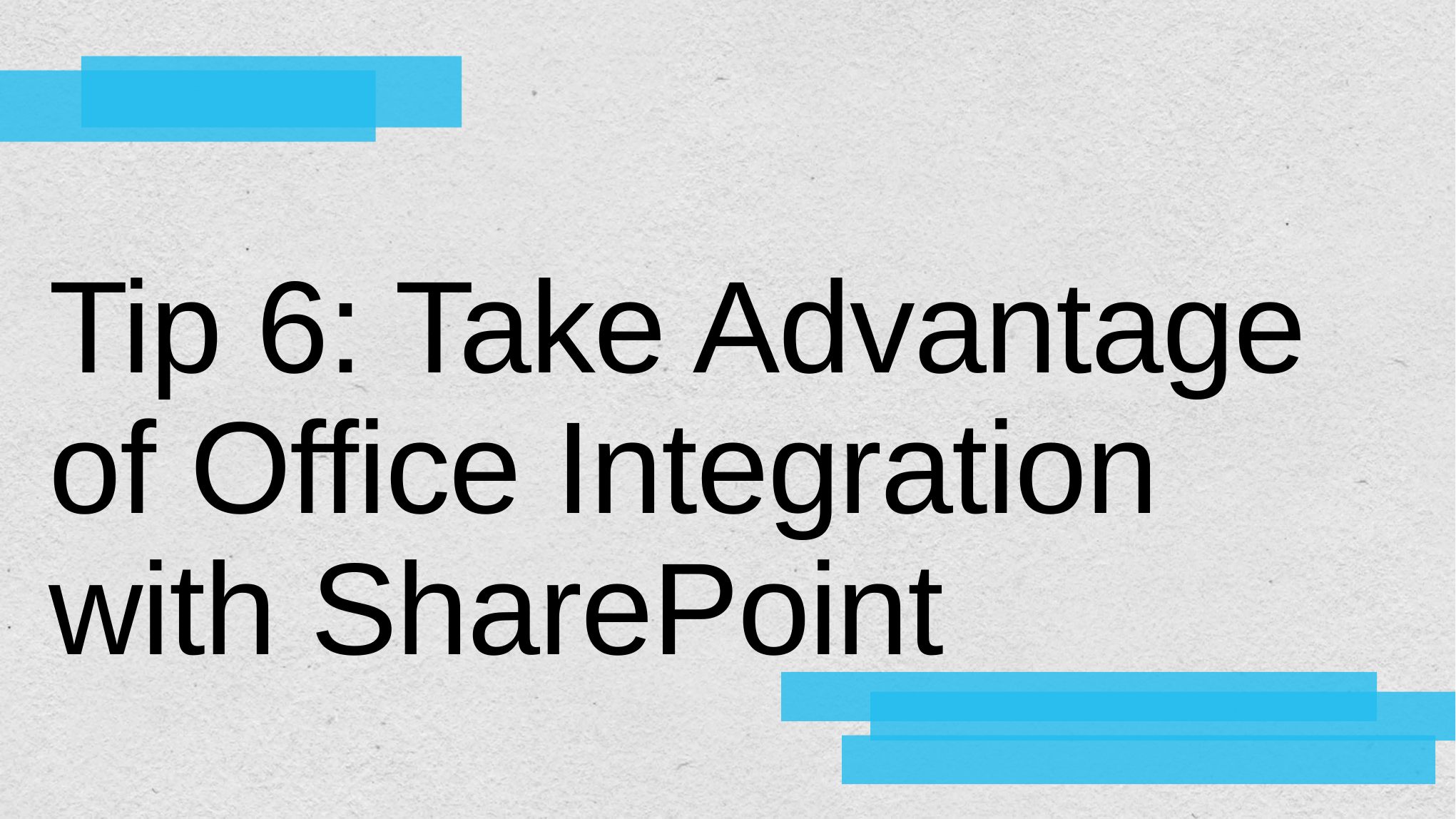

# Tip 6: Take Advantage of Office Integration with SharePoint